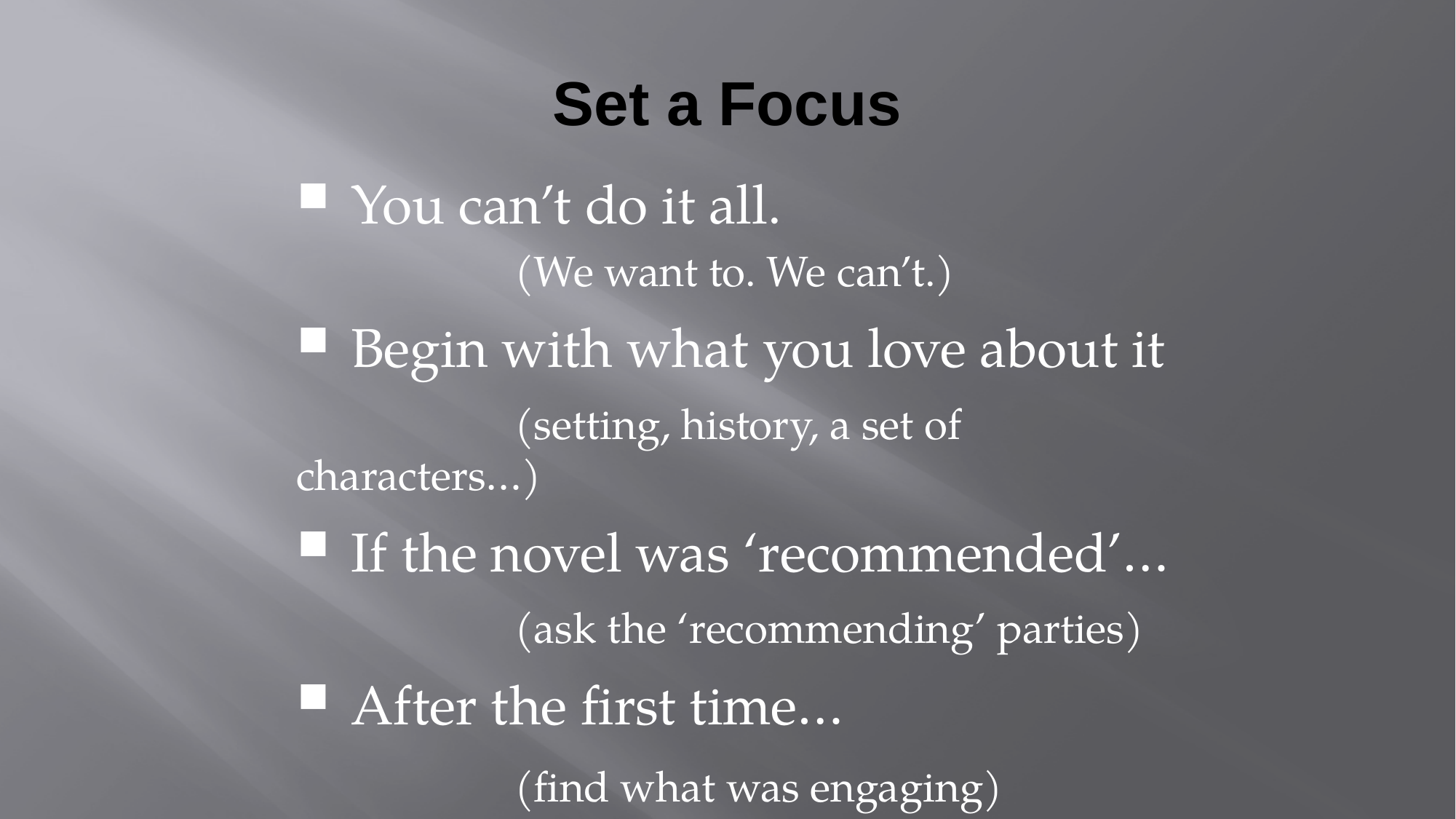

# Set a Focus
You can’t do it all.
		(We want to. We can’t.)
Begin with what you love about it
		(setting, history, a set of characters…)
If the novel was ‘recommended’…
		(ask the ‘recommending’ parties)
After the first time…
		(find what was engaging)